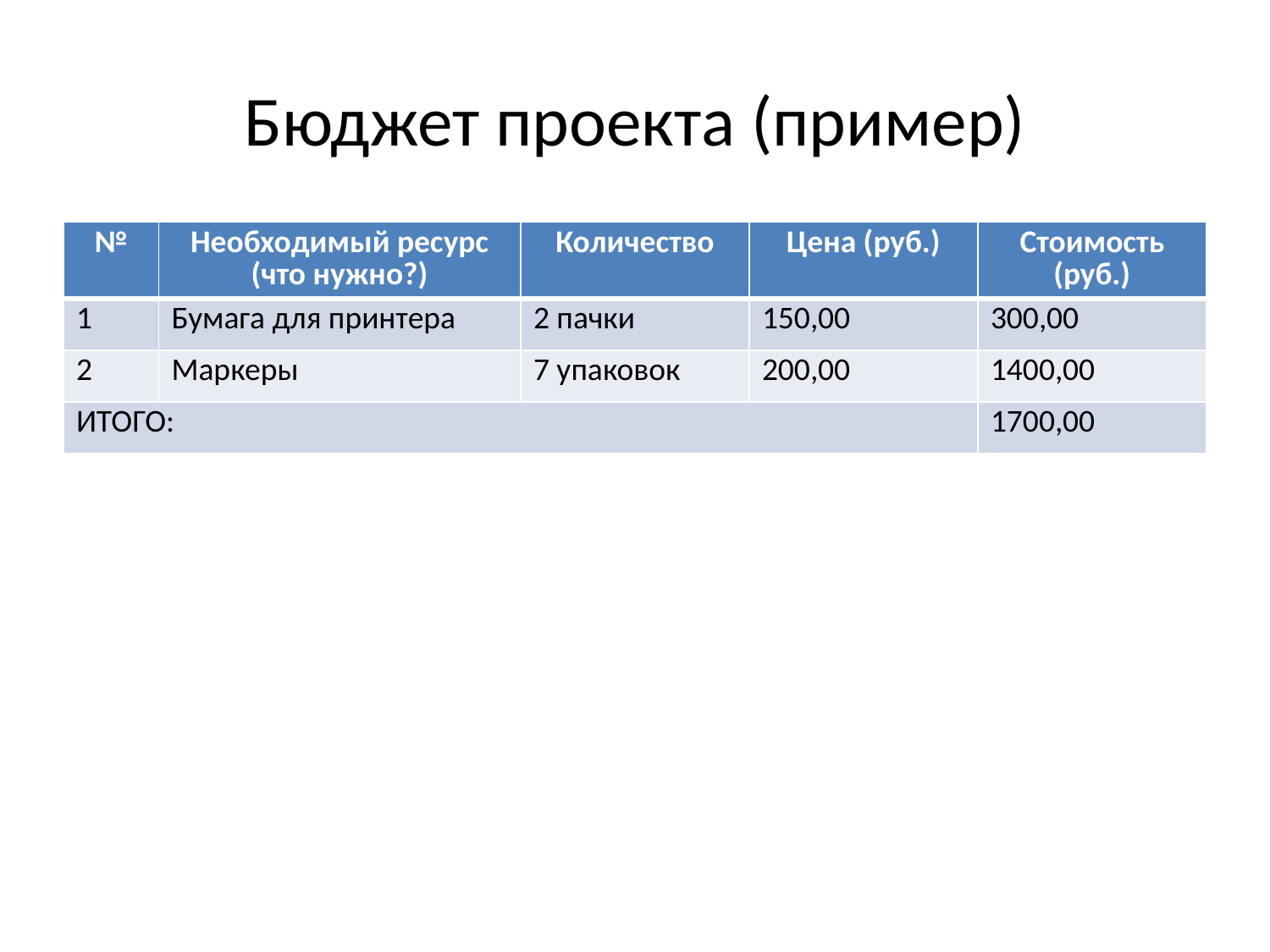

# Бюджет проекта (пример)
| № | Необходимый ресурс (что нужно?) | Количество | Цена (руб.) | Стоимость (руб.) |
| --- | --- | --- | --- | --- |
| 1 | Бумага для принтера | 2 пачки | 150,00 | 300,00 |
| 2 | Маркеры | 7 упаковок | 200,00 | 1400,00 |
| ИТОГО: |  |  |  | 1700,00 |